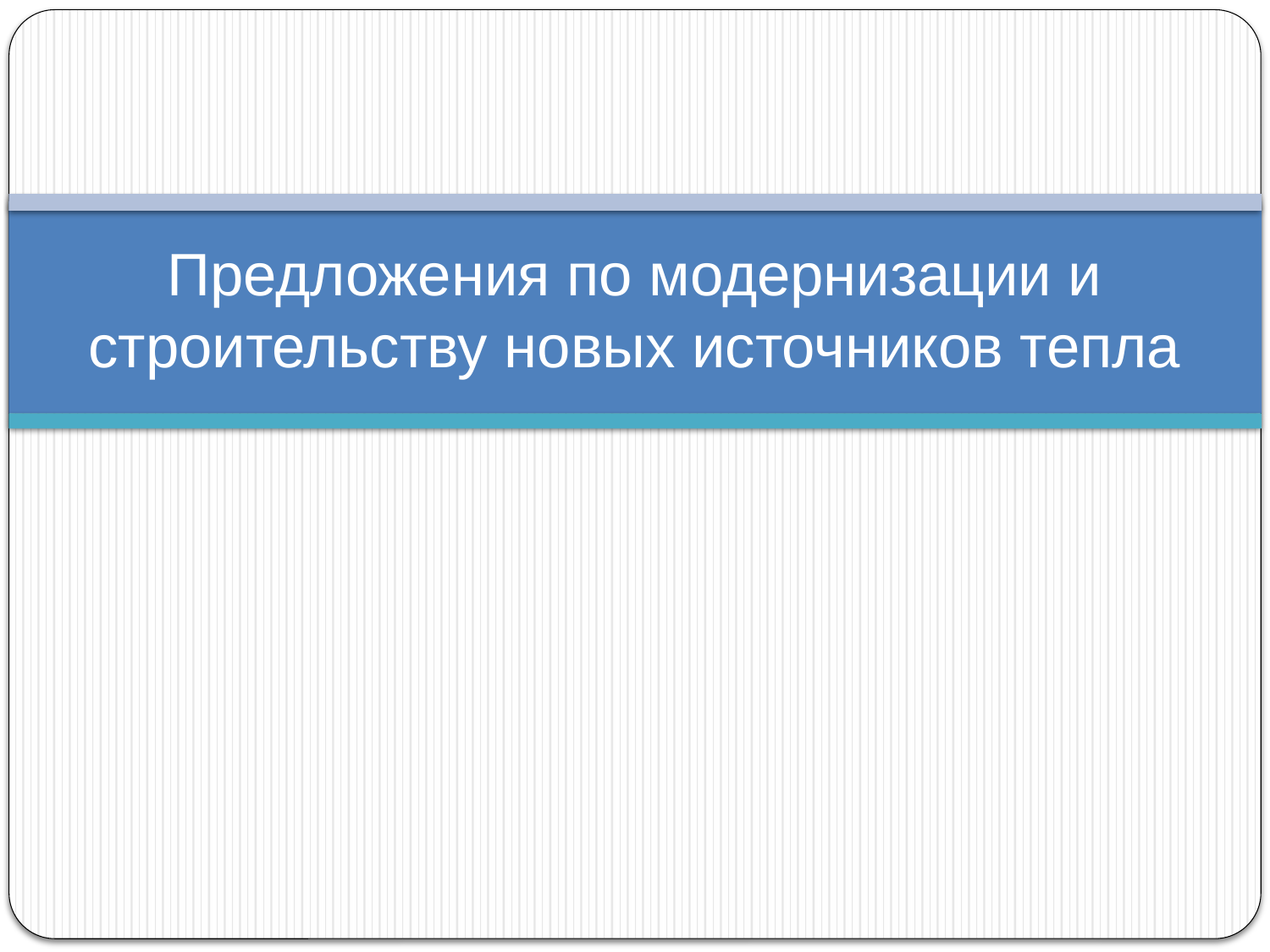

# Предложения по модернизации и строительству новых источников тепла